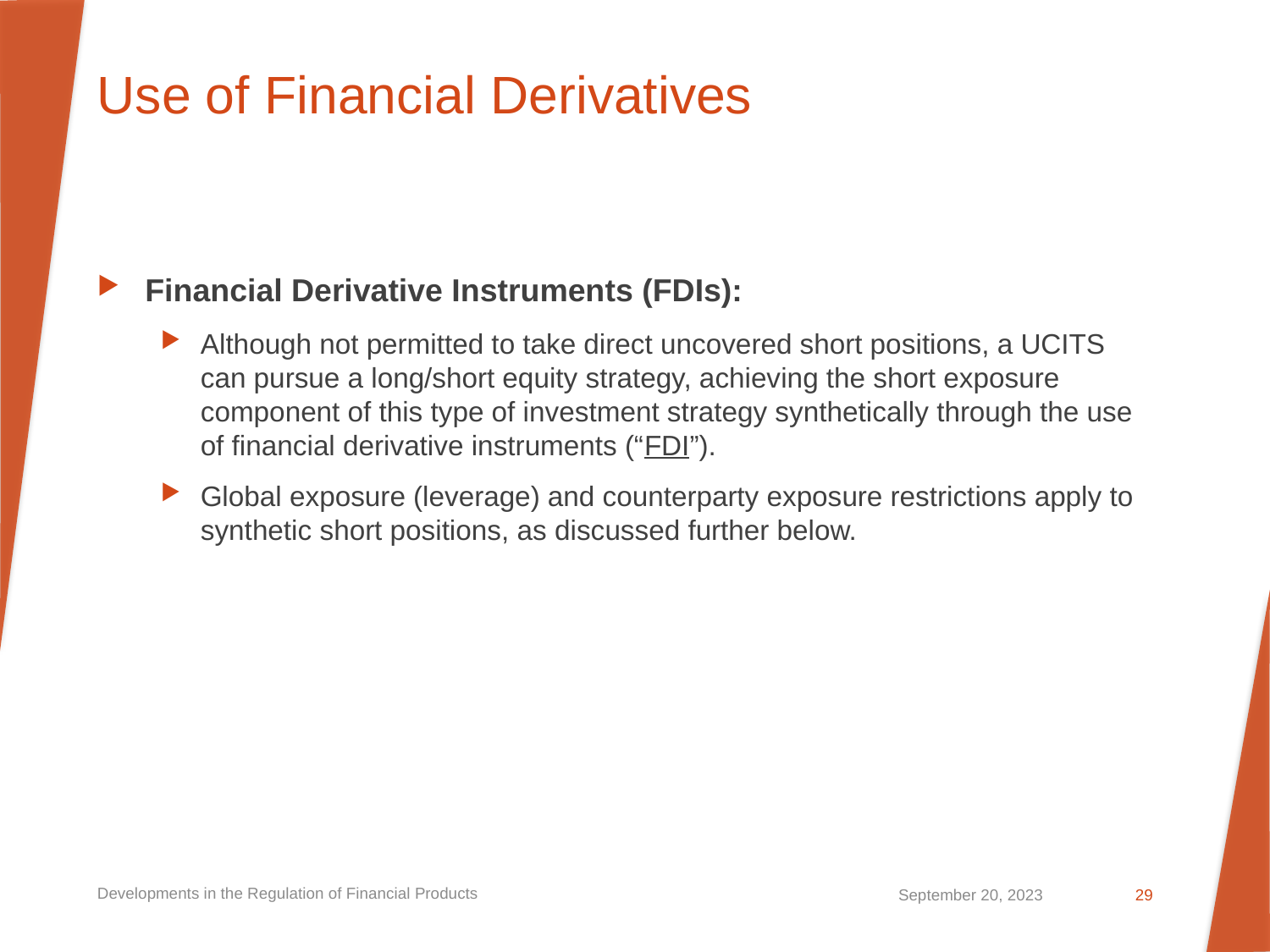

# Use of Financial Derivatives
Financial Derivative Instruments (FDIs):
Although not permitted to take direct uncovered short positions, a UCITS can pursue a long/short equity strategy, achieving the short exposure component of this type of investment strategy synthetically through the use of financial derivative instruments (“FDI”).
Global exposure (leverage) and counterparty exposure restrictions apply to synthetic short positions, as discussed further below.

Developments in the Regulation of Financial Products
September 20, 2023
29